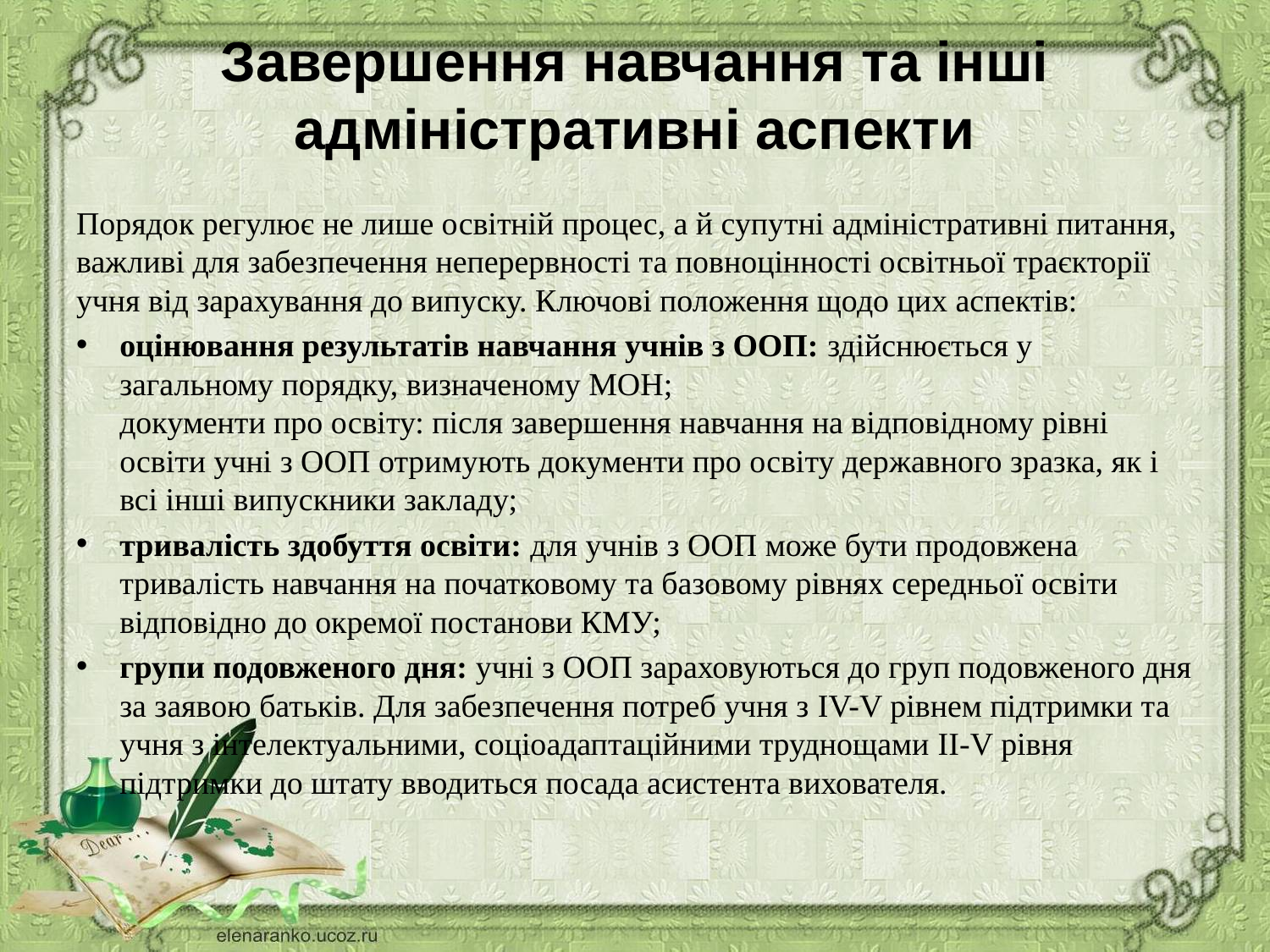

# Завершення навчання та інші адміністративні аспекти
Порядок регулює не лише освітній процес, а й супутні адміністративні питання, важливі для забезпечення неперервності та повноцінності освітньої траєкторії учня від зарахування до випуску. Ключові положення щодо цих аспектів:
оцінювання результатів навчання учнів з ООП: здійснюється у загальному порядку, визначеному МОН;
документи про освіту: після завершення навчання на відповідному рівні освіти учні з ООП отримують документи про освіту державного зразка, як і всі інші випускники закладу;
тривалість здобуття освіти: для учнів з ООП може бути продовжена тривалість навчання на початковому та базовому рівнях середньої освіти відповідно до окремої постанови КМУ;
групи подовженого дня: учні з ООП зараховуються до груп подовженого дня за заявою батьків. Для забезпечення потреб учня з IV-V рівнем підтримки та учня з інтелектуальними, соціоадаптаційними труднощами II-V рівня підтримки до штату вводиться посада асистента вихователя.